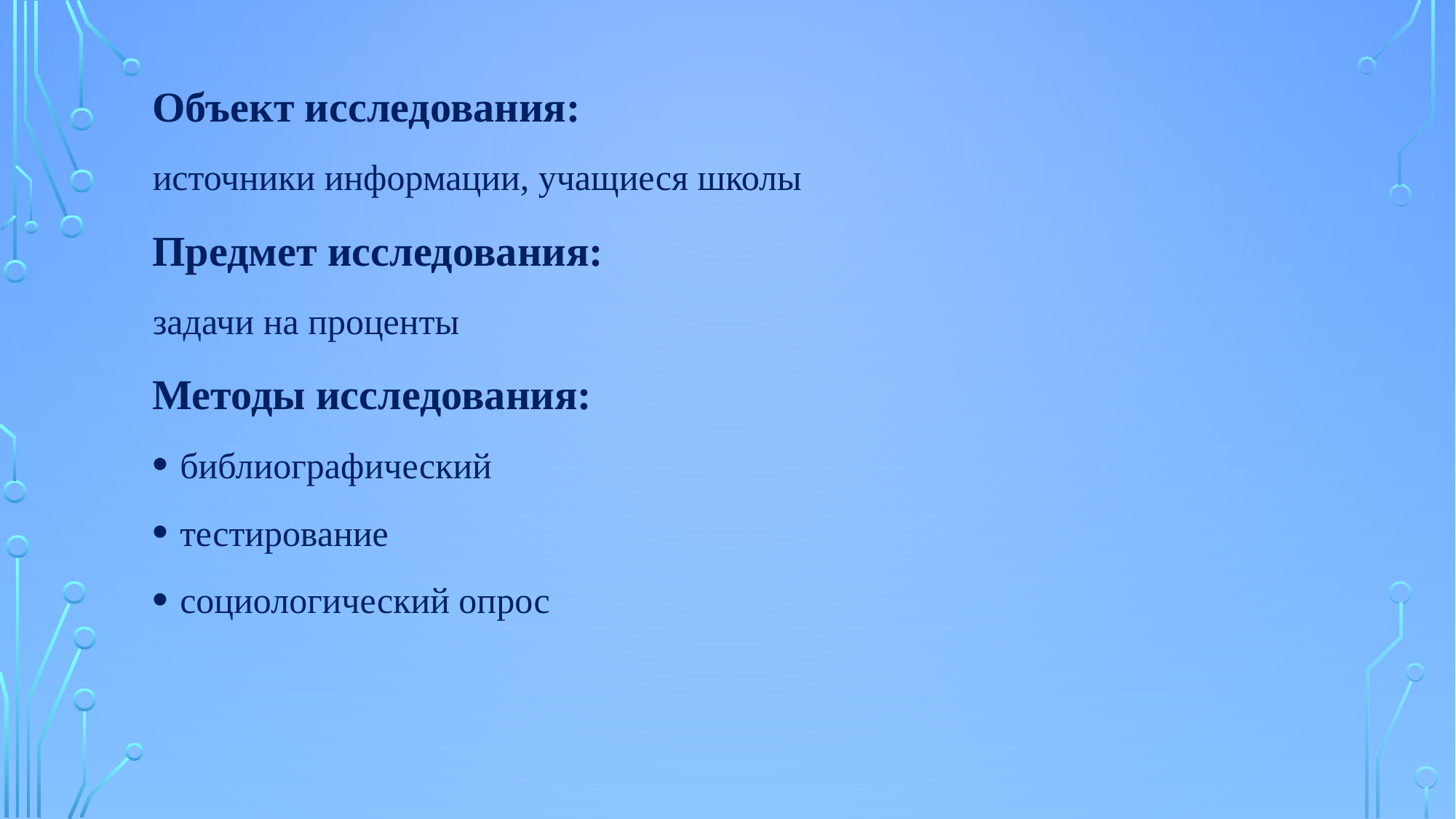

Объект исследования:
источники информации, учащиеся школы
Предмет исследования:
задачи на проценты
Методы исследования:
библиографический
тестирование
социологический опрос

#